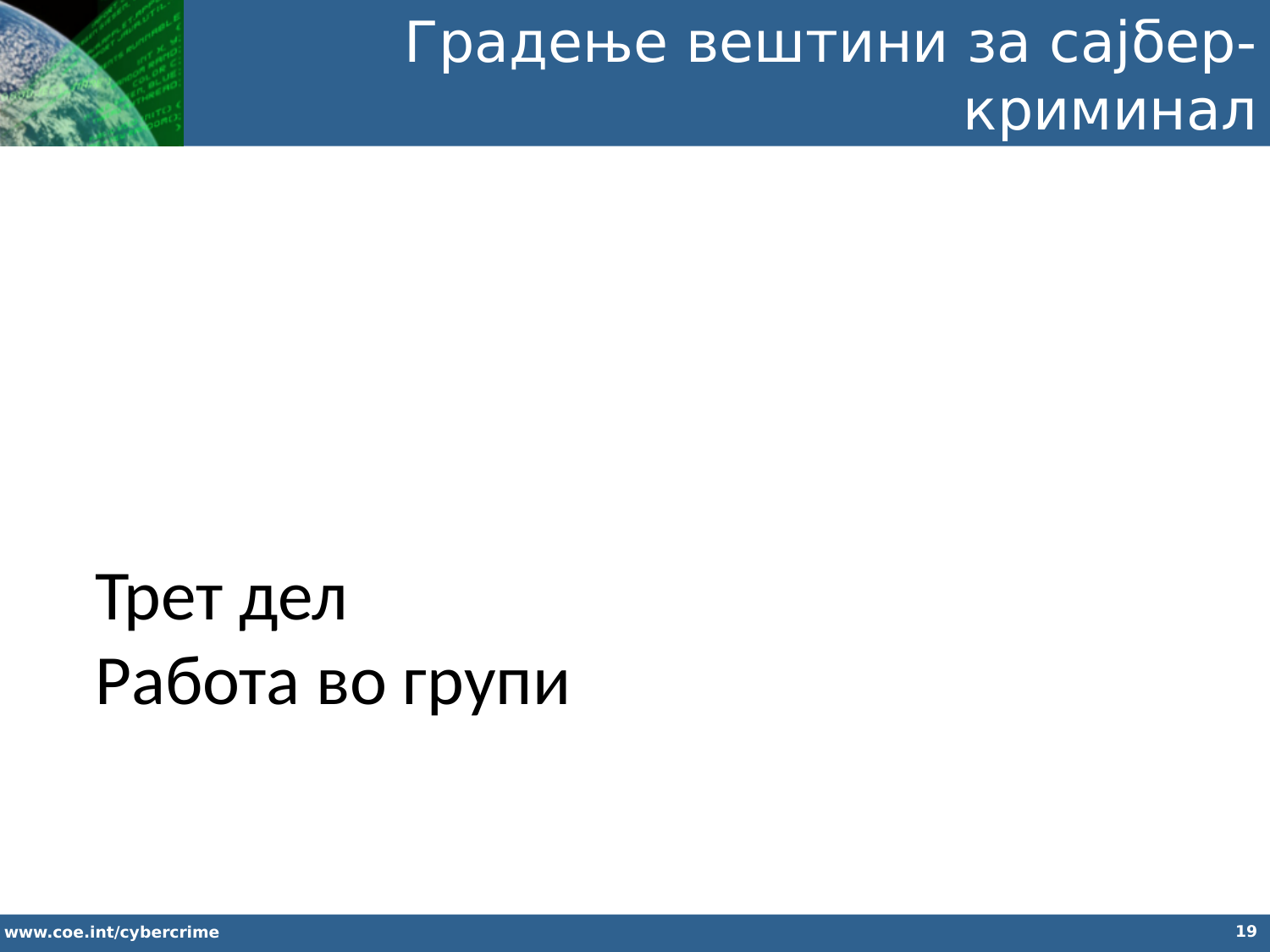

Градење вештини за сајбер-криминал
Трет дел
Работа во групи
19